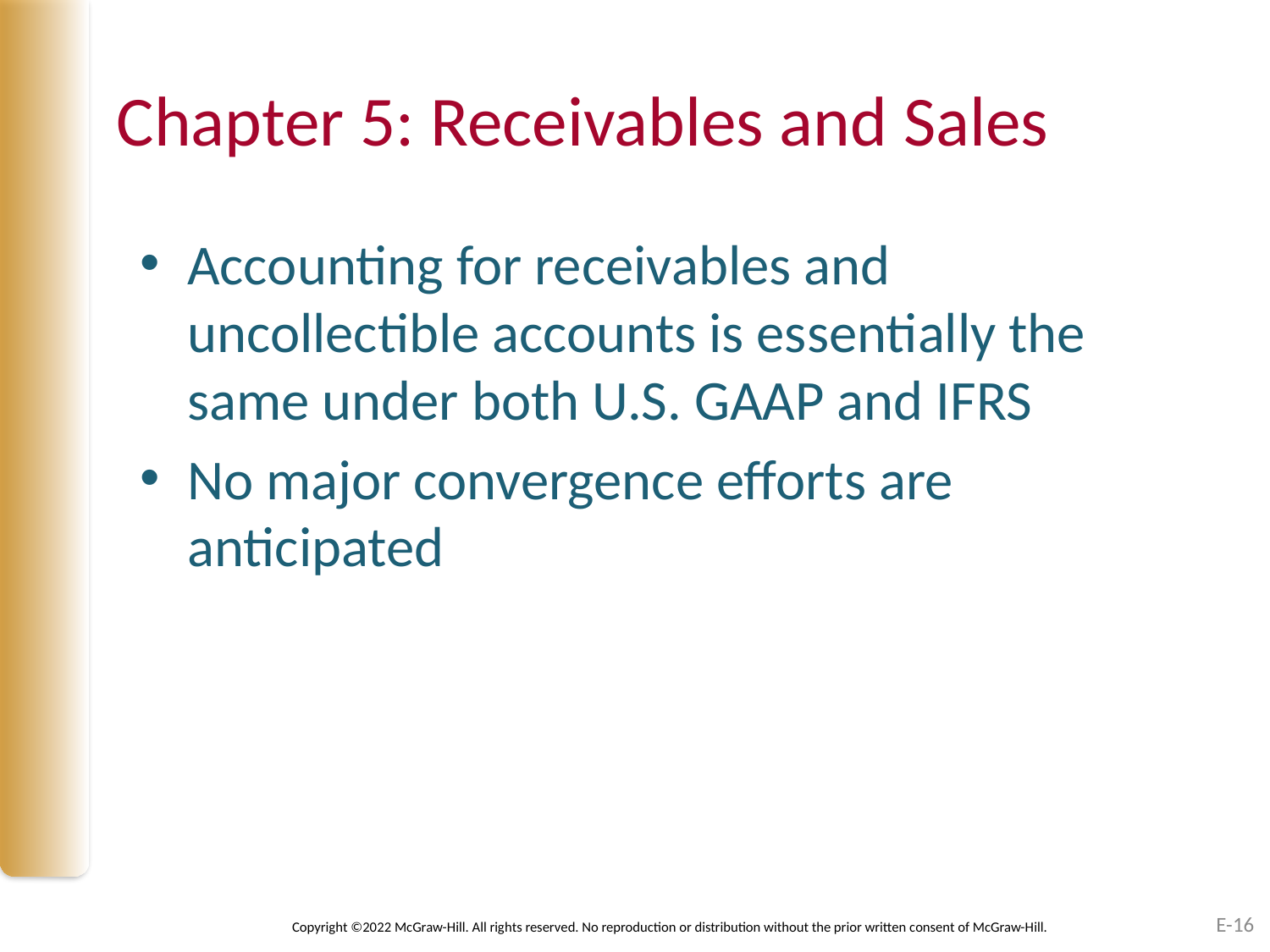

# Chapter 5: Receivables and Sales
Accounting for receivables and uncollectible accounts is essentially the same under both U.S. GAAP and IFRS
No major convergence efforts are anticipated
E-16
Copyright ©2022 McGraw-Hill. All rights reserved. No reproduction or distribution without the prior written consent of McGraw-Hill.